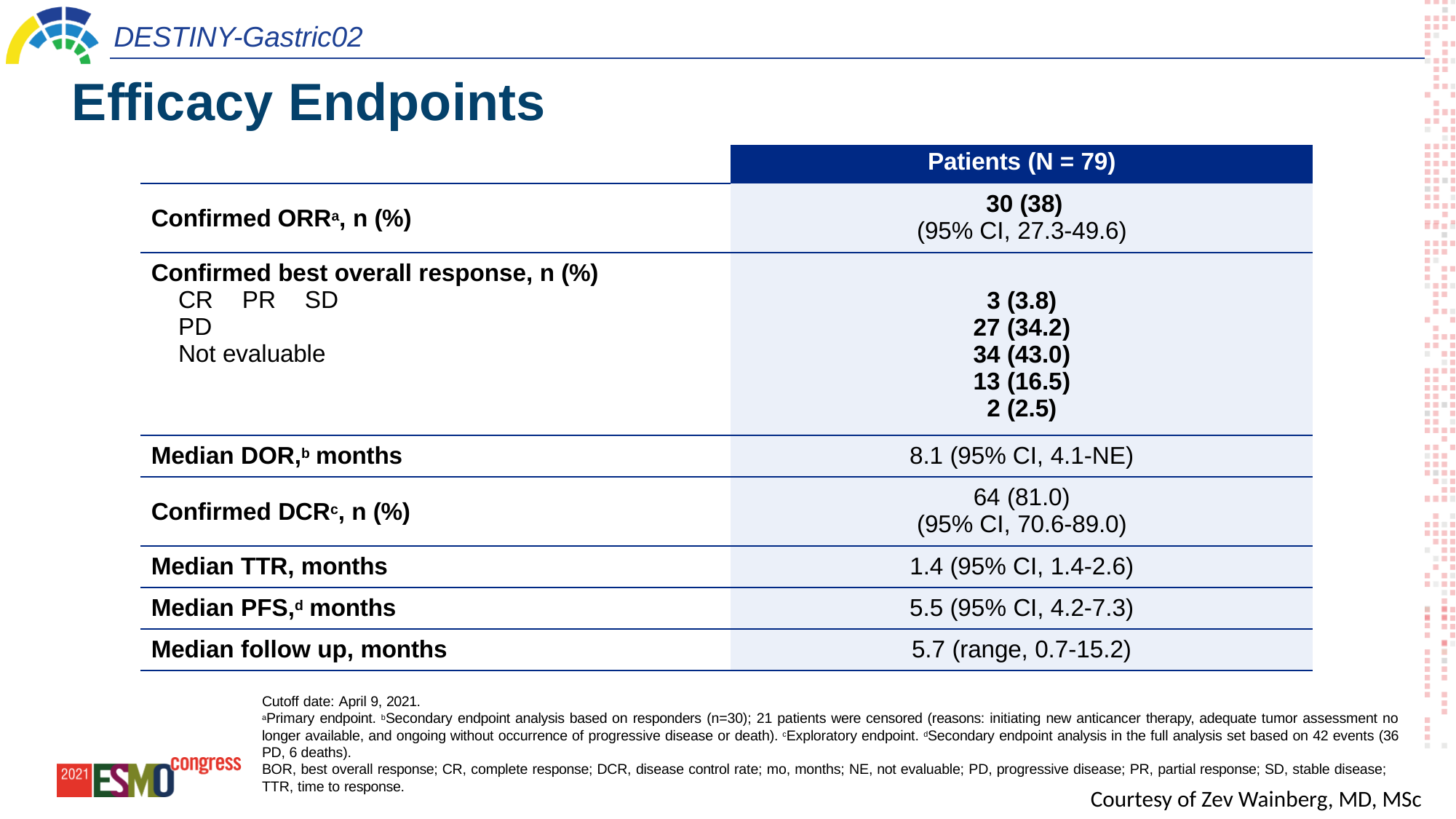

# DESTINY-Gastric02

Efficacy Endpoints
|  | Patients (N = 79) |
| --- | --- |
| Confirmed ORRa, n (%) | 30 (38) (95% CI, 27.3-49.6) |
| Confirmed best overall response, n (%) CR PR SD PD Not evaluable | 3 (3.8) 27 (34.2) 34 (43.0) 13 (16.5) 2 (2.5) |
| Median DOR,b months | 8.1 (95% CI, 4.1-NE) |
| Confirmed DCRc, n (%) | 64 (81.0) (95% CI, 70.6-89.0) |
| Median TTR, months | 1.4 (95% CI, 1.4-2.6) |
| Median PFS,d months | 5.5 (95% CI, 4.2-7.3) |
| Median follow up, months | 5.7 (range, 0.7-15.2) |
Cutoff date: April 9, 2021.
aPrimary endpoint. bSecondary endpoint analysis based on responders (n=30); 21 patients were censored (reasons: initiating new anticancer therapy, adequate tumor assessment no  longer available, and ongoing without occurrence of progressive disease or death). cExploratory endpoint. dSecondary endpoint analysis in the full analysis set based on 42 events (36  PD, 6 deaths).
BOR, best overall response; CR, complete response; DCR, disease control rate; mo, months; NE, not evaluable; PD, progressive disease; PR, partial response; SD, stable disease;  TTR, time to response.
Courtesy of Zev Wainberg, MD, MSc